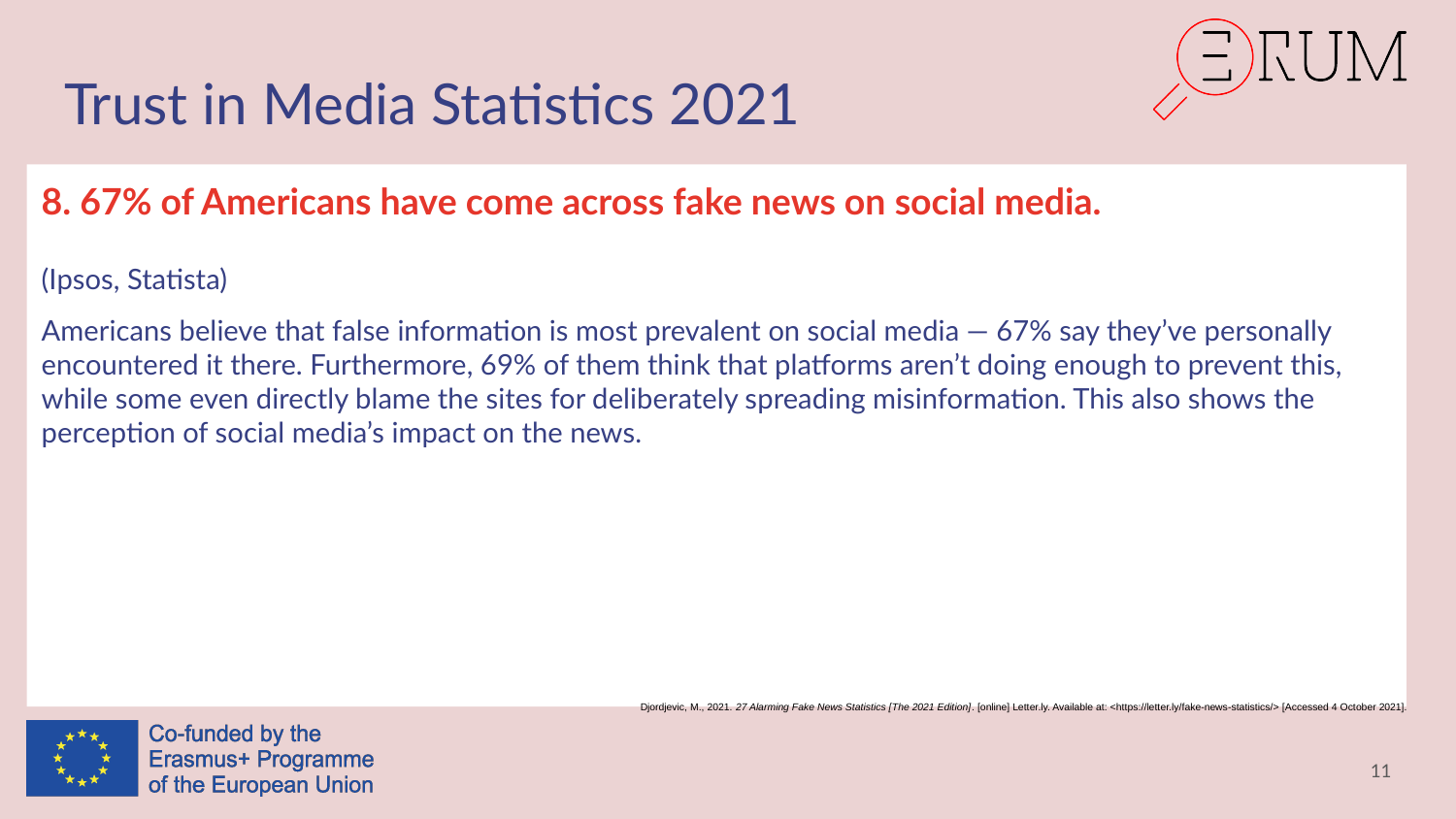

# Trust in Media Statistics 2021
8. 67% of Americans have come across fake news on social media.
(Ipsos, Statista)
Americans believe that false information is most prevalent on social media — 67% say they’ve personally encountered it there. Furthermore, 69% of them think that platforms aren’t doing enough to prevent this, while some even directly blame the sites for deliberately spreading misinformation. This also shows the perception of social media’s impact on the news.

Djordjevic, M., 2021. 27 Alarming Fake News Statistics [The 2021 Edition]. [online] Letter.ly. Available at: <https://letter.ly/fake-news-statistics/> [Accessed 4 October 2021].
11